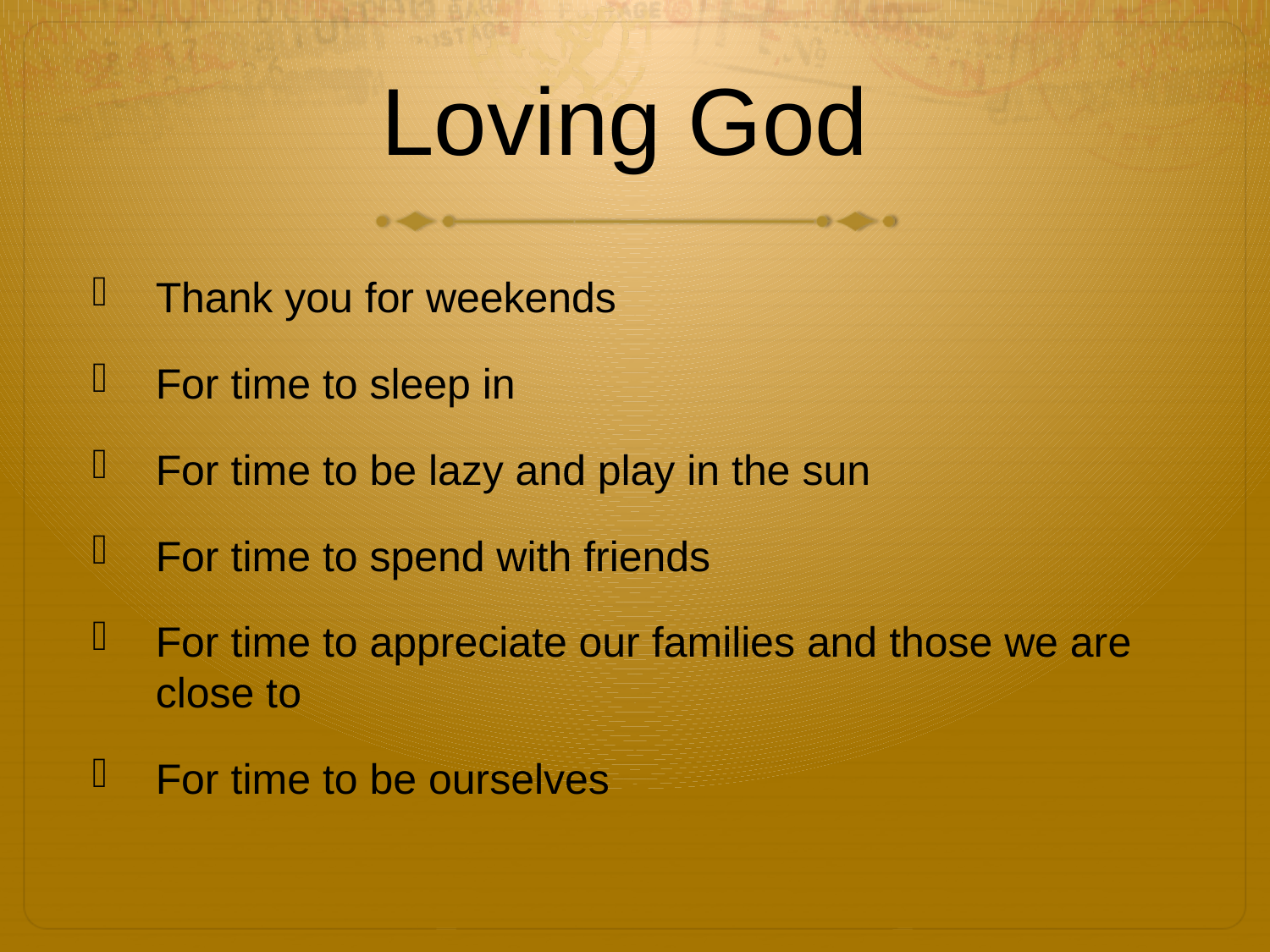

# Loving God
Thank you for weekends
For time to sleep in
For time to be lazy and play in the sun
For time to spend with friends
For time to appreciate our families and those we are close to
For time to be ourselves